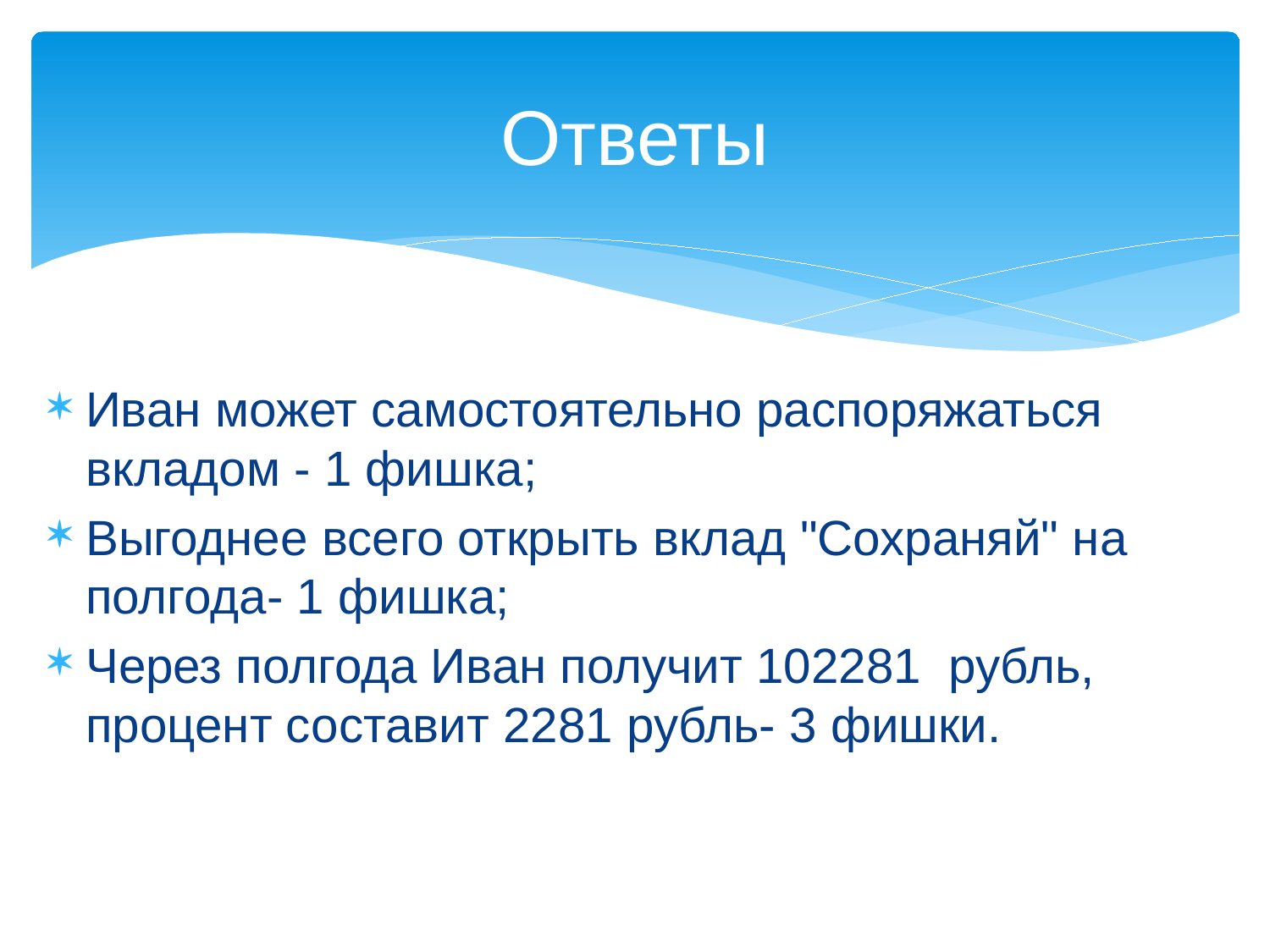

# Ответы
Иван может самостоятельно распоряжаться вкладом - 1 фишка;
Выгоднее всего открыть вклад "Сохраняй" на полгода- 1 фишка;
Через полгода Иван получит 102281  рубль, процент составит 2281 рубль- 3 фишки.